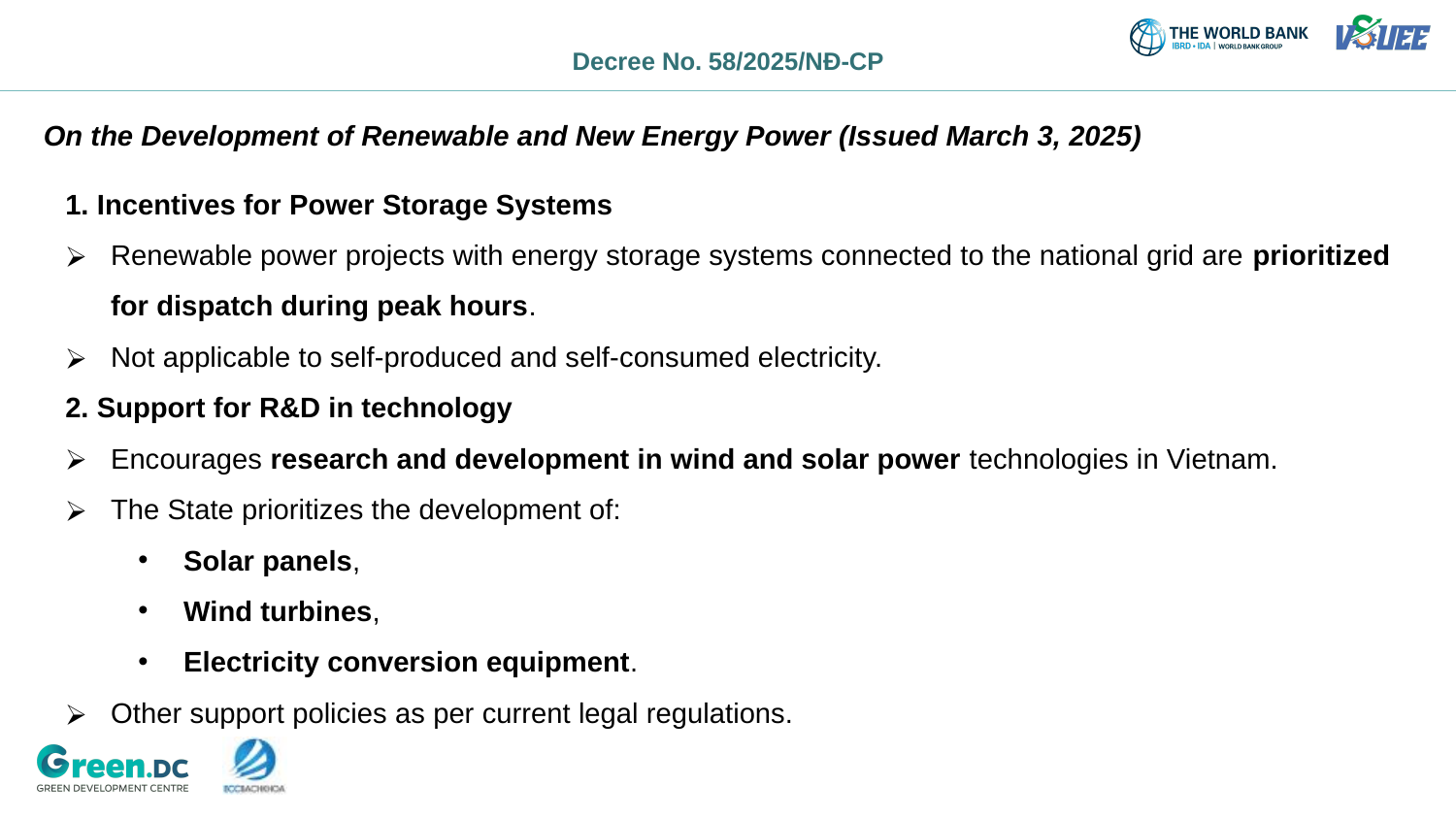

# Decree No. 58/2025/NĐ-CP
On the Development of Renewable and New Energy Power (Issued March 3, 2025)
1. Incentives for Power Storage Systems
Renewable power projects with energy storage systems connected to the national grid are prioritized for dispatch during peak hours.
Not applicable to self-produced and self-consumed electricity.
2. Support for R&D in technology
Encourages research and development in wind and solar power technologies in Vietnam.
The State prioritizes the development of:
Solar panels,
Wind turbines,
Electricity conversion equipment.
Other support policies as per current legal regulations.